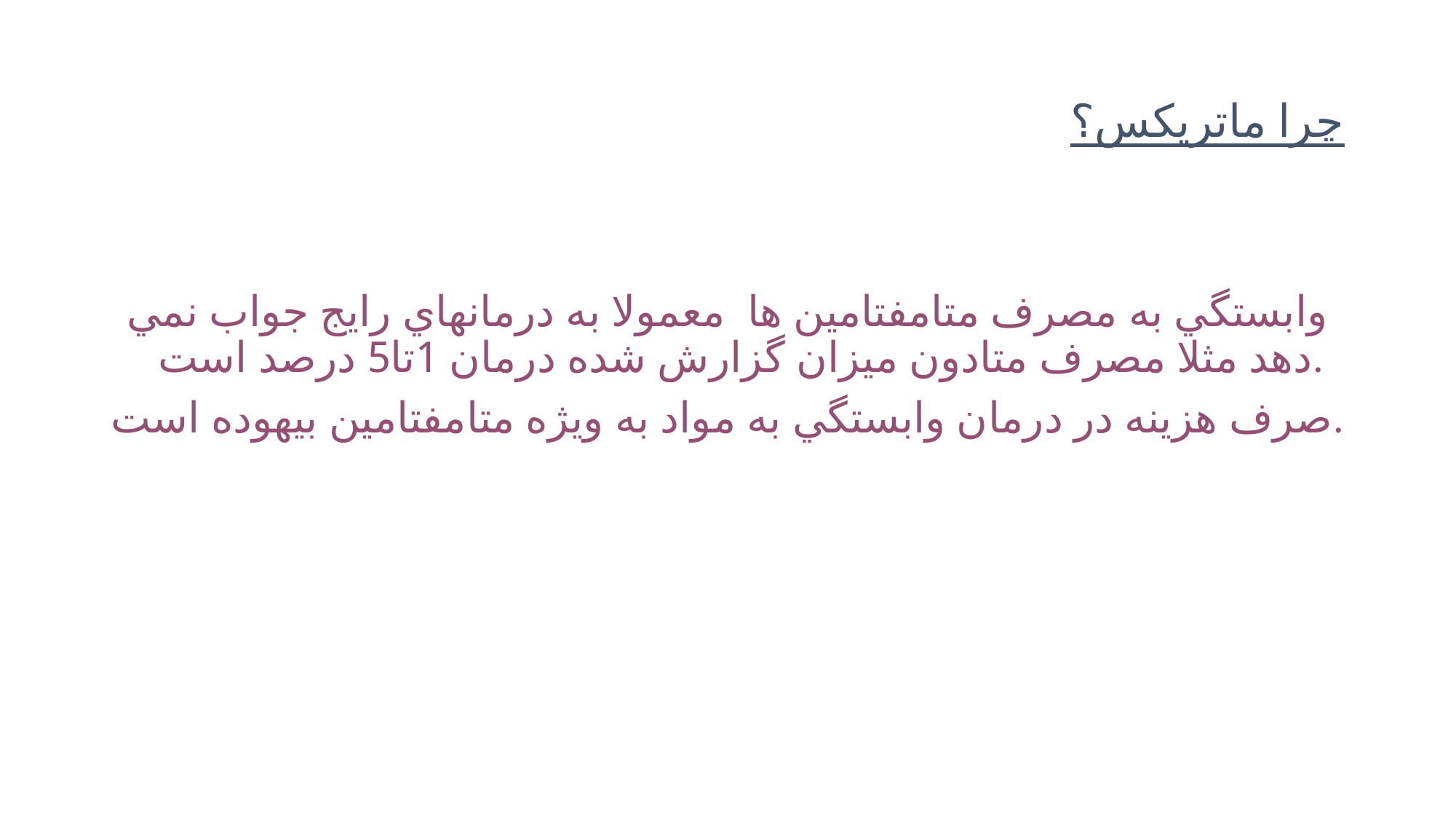

# چرا ماتريكس؟

وابستگي به مصرف متامفتامين ها  معمولا به درمانهاي رايج جواب نمي دهد مثلا مصرف متادون ميزان گزارش شده درمان 1تا5 درصد است.
صرف هزينه در درمان وابستگي به مواد به ويژه متامفتامين بيهوده است.